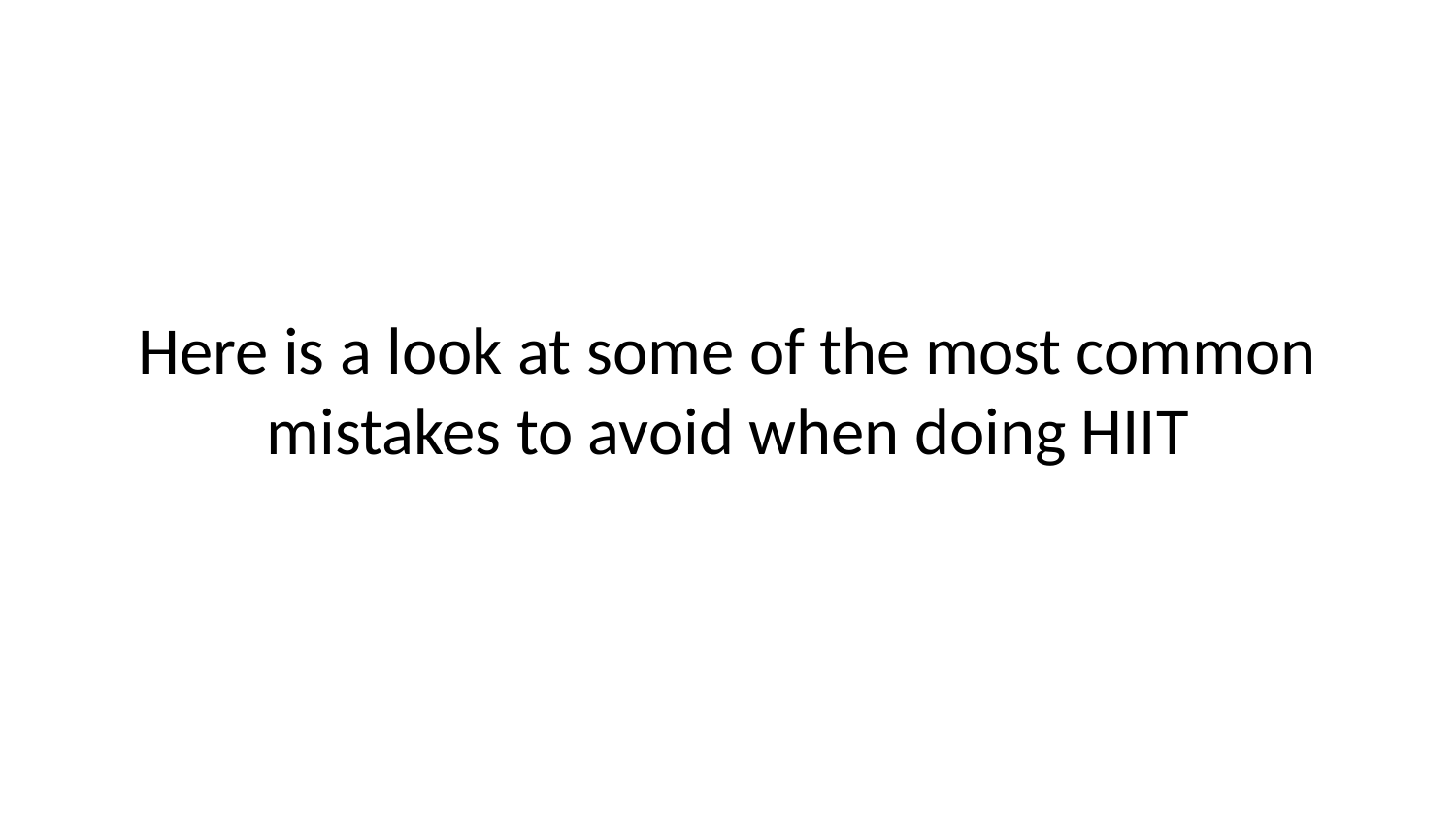

Here is a look at some of the most common mistakes to avoid when doing HIIT